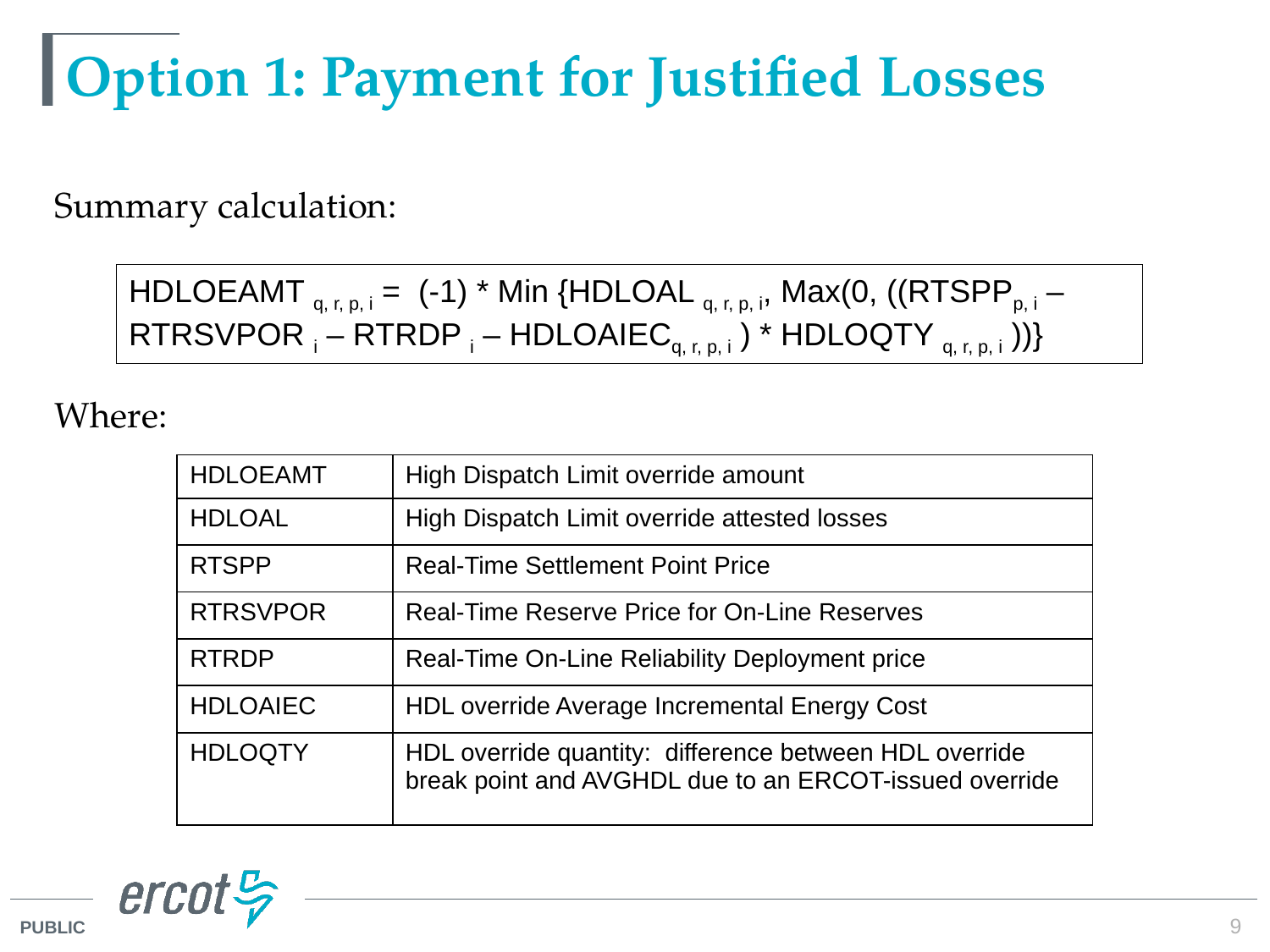

# Option 1: Payment for Justified Losses
Summary calculation:
HDLOEAMT q, r, p, i =  (-1) * Min {HDLOAL q, r, p, i, Max(0, ((RTSPPp, i – RTRSVPOR i – RTRDP i – HDLOAIECq, r, p, i ) * HDLOQTY q, r, p, i ))}
Where:
| HDLOEAMT | High Dispatch Limit override amount |
| --- | --- |
| HDLOAL | High Dispatch Limit override attested losses |
| RTSPP | Real-Time Settlement Point Price |
| RTRSVPOR | Real-Time Reserve Price for On-Line Reserves |
| RTRDP | Real-Time On-Line Reliability Deployment price |
| HDLOAIEC | HDL override Average Incremental Energy Cost |
| HDLOQTY | HDL override quantity: difference between HDL override break point and AVGHDL due to an ERCOT-issued override |
9